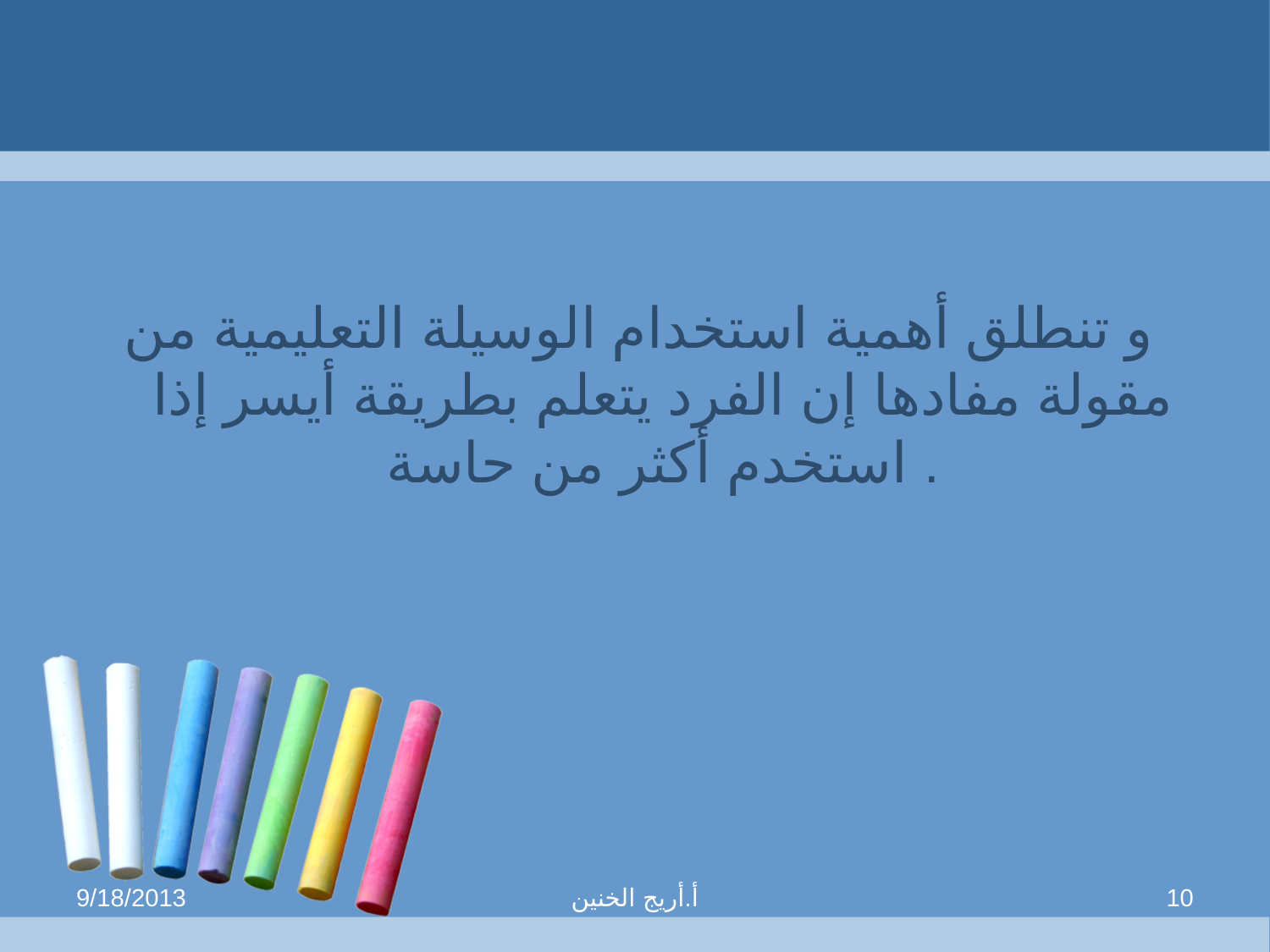

#

و تنطلق أهمية استخدام الوسيلة التعليمية من مقولة مفادها إن الفرد يتعلم بطريقة أيسر إذا استخدم أكثر من حاسة .

9/18/2013
أ.أريج الخنين
10